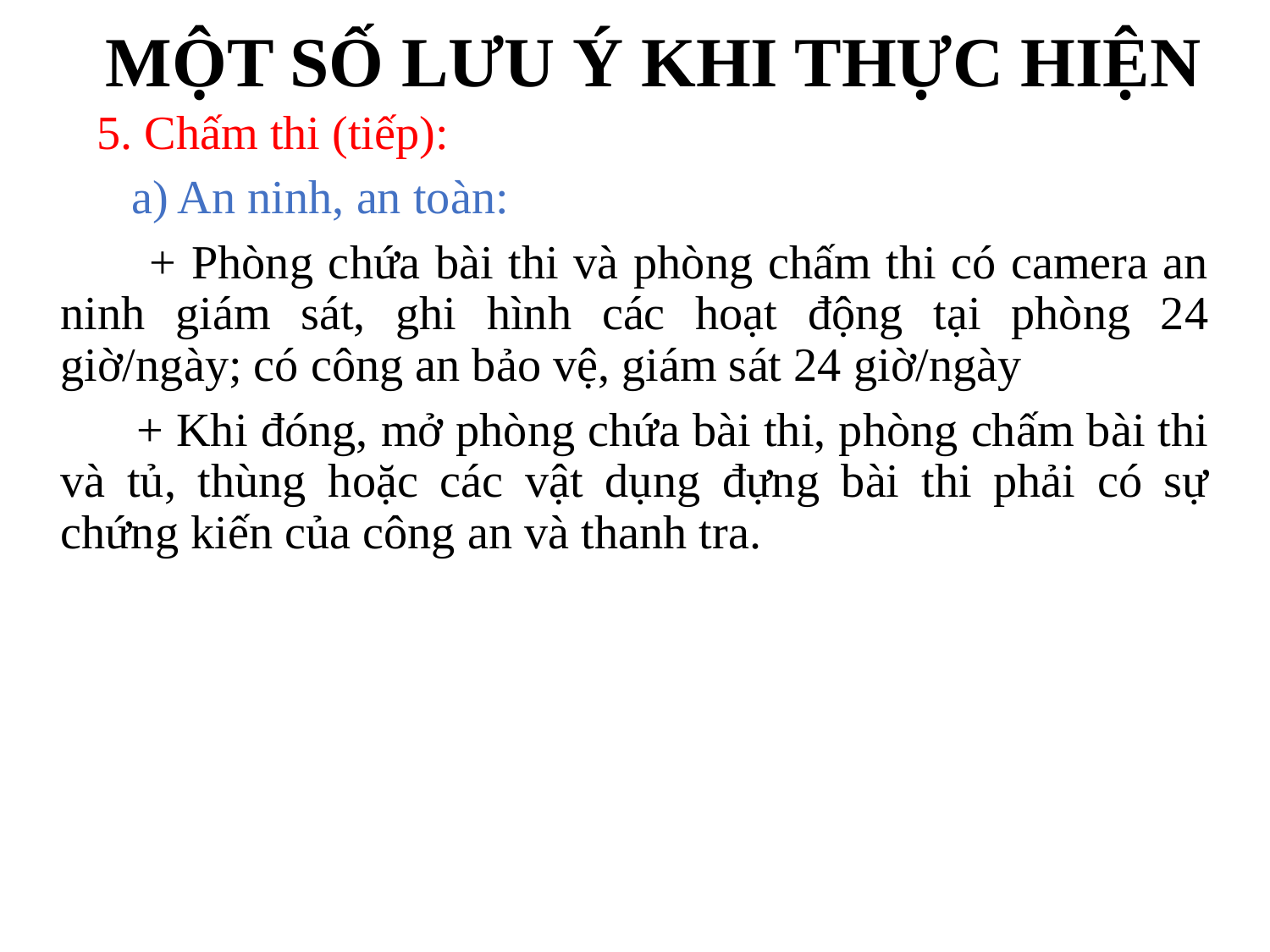

# MỘT SỐ LƯU Ý KHI THỰC HIỆN
5. Chấm thi (tiếp):
      a) An ninh, an toàn:
      + Phòng chứa bài thi và phòng chấm thi có camera an ninh giám sát, ghi hình các hoạt động tại phòng 24 giờ/ngày; có công an bảo vệ, giám sát 24 giờ/ngày
      + Khi đóng, mở phòng chứa bài thi, phòng chấm bài thi và tủ, thùng hoặc các vật dụng đựng bài thi phải có sự chứng kiến của công an và thanh tra.